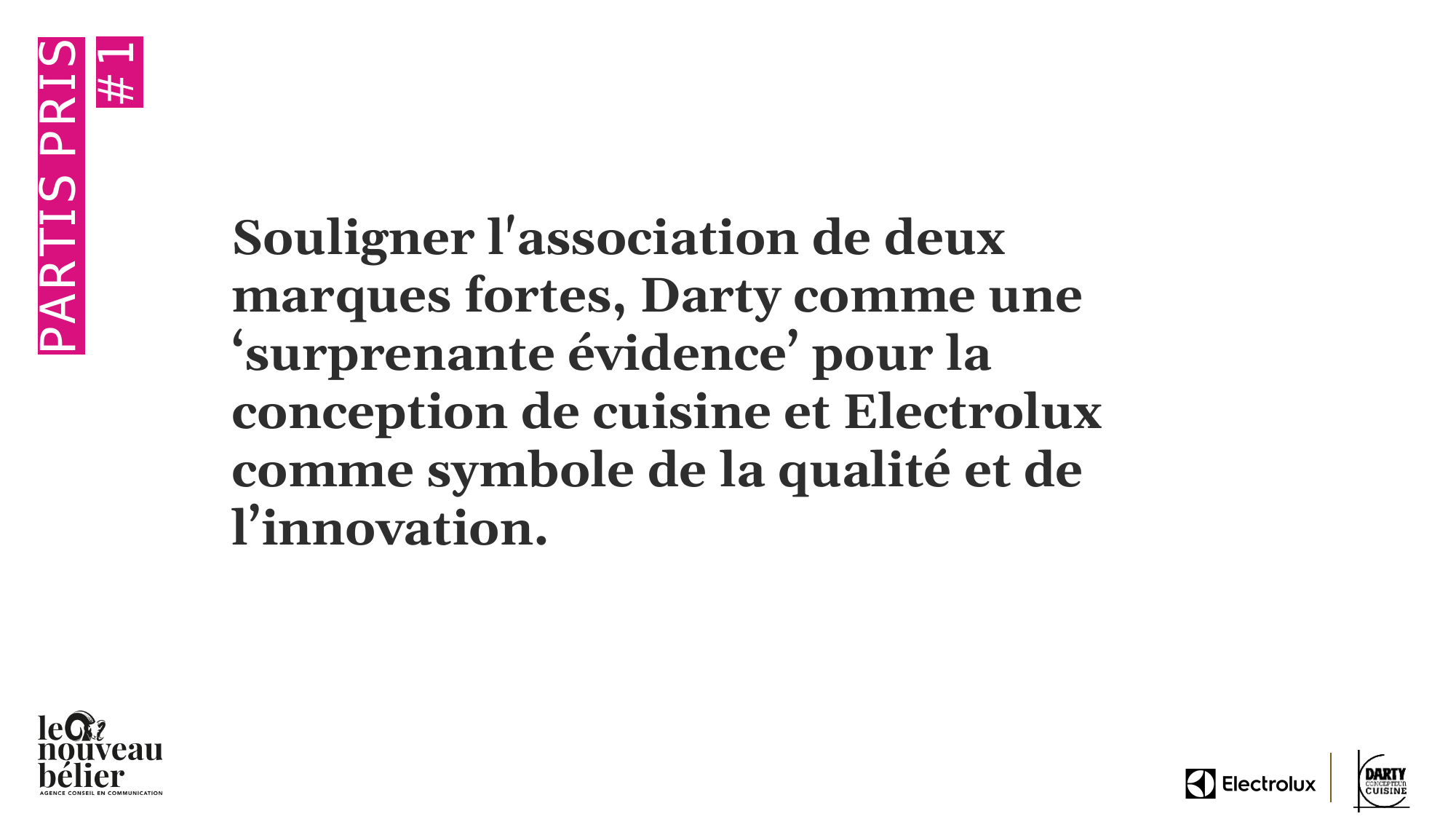

PARTIS PRIS #1
Souligner l'association de deux marques fortes, Darty comme une ‘surprenante évidence’ pour la conception de cuisine et Electrolux comme symbole de la qualité et de l’innovation.